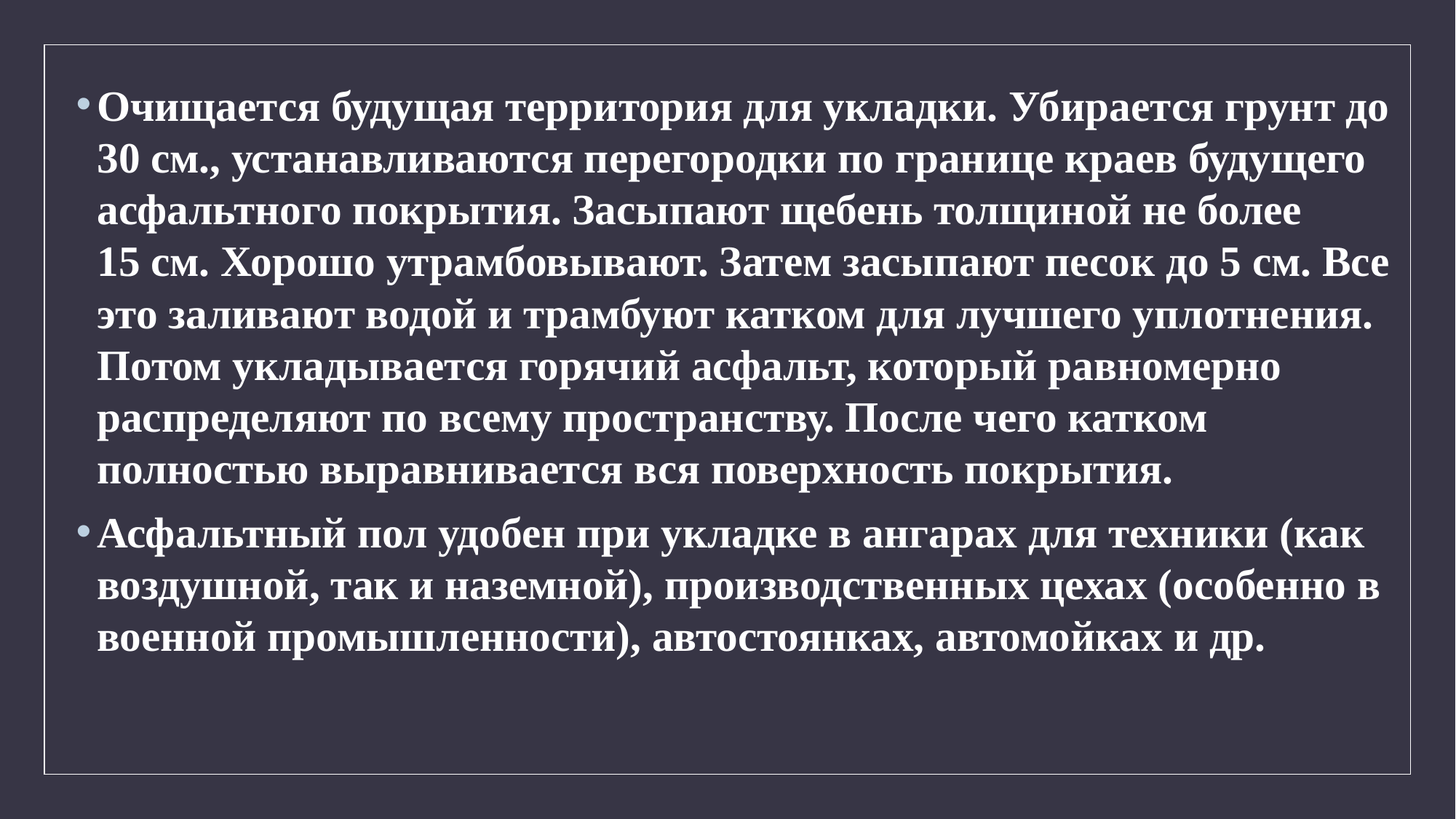

Очищается будущая территория для укладки. Убирается грунт до 30 см., устанавливаются перегородки по границе краев будущего асфальтного покрытия. Засыпают щебень толщиной не более 15 см. Хорошо утрамбовывают. Затем засыпают песок до 5 см. Все это заливают водой и трамбуют катком для лучшего уплотнения. Потом укладывается горячий асфальт, который равномерно распределяют по всему пространству. После чего катком полностью выравнивается вся поверхность покрытия.
Асфальтный пол удобен при укладке в ангарах для техники (как воздушной, так и наземной), производственных цехах (особенно в военной промышленности), автостоянках, автомойках и др.